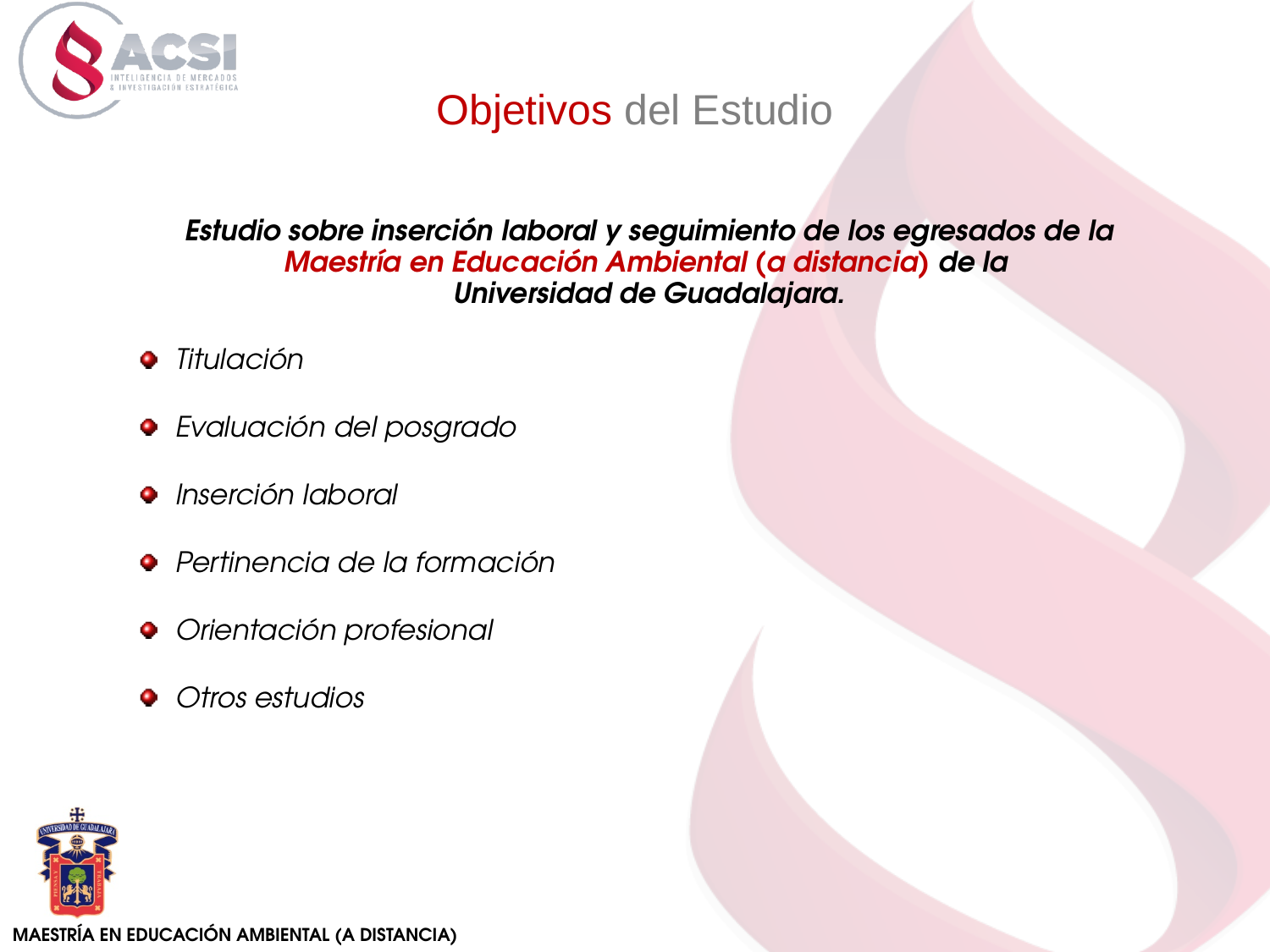

Objetivos del Estudio
Estudio sobre inserción laboral y seguimiento de los egresados de la Maestría en Educación Ambiental (a distancia) de la
Universidad de Guadalajara.

 Titulación

 Evaluación del posgrado

 Inserción laboral

 Pertinencia de la formación

 Orientación profesional

 Otros estudios